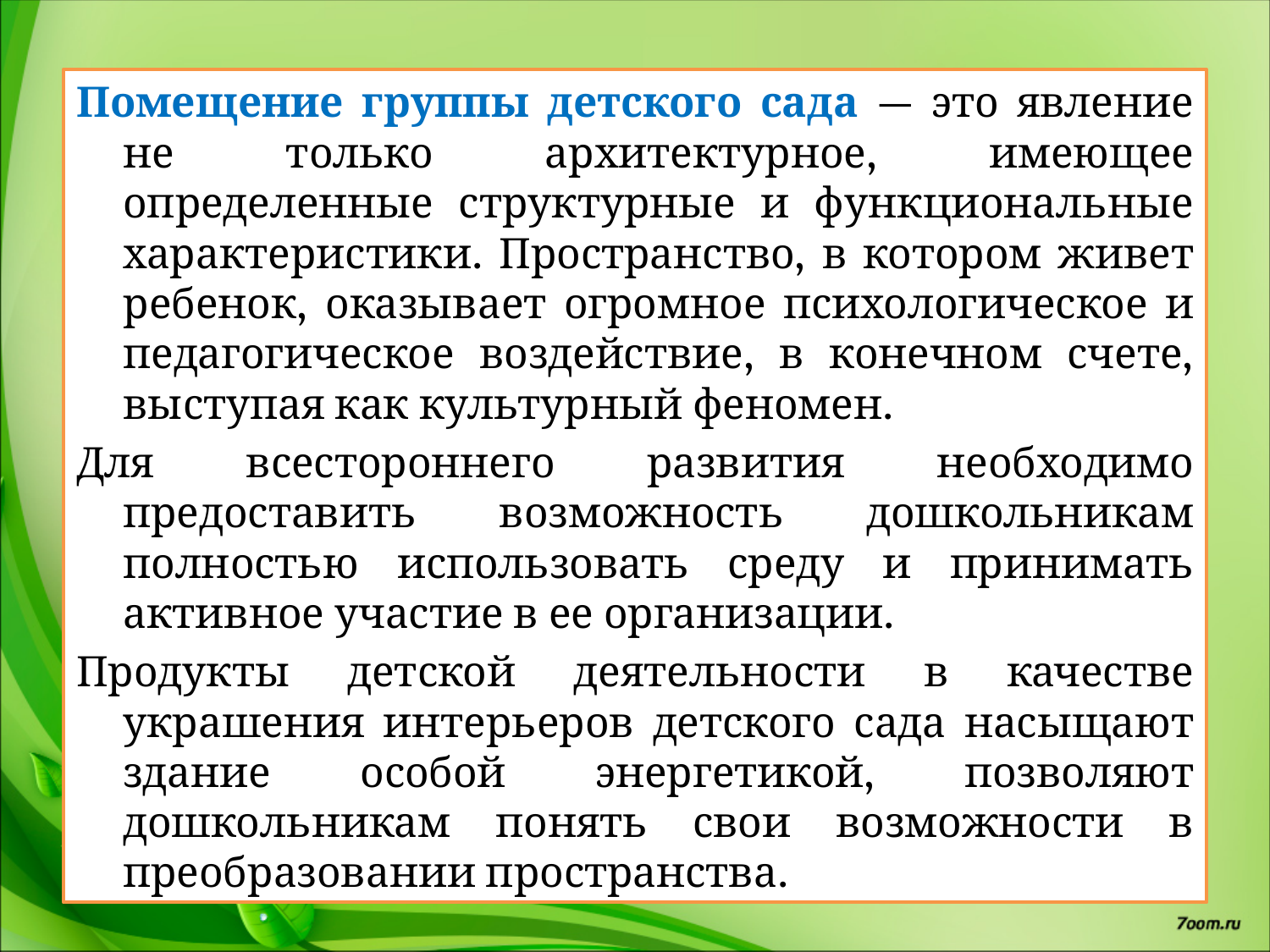

Помещение группы детского сада — это явление не только архитектурное, имеющее определенные структурные и функциональные характеристики. Пространство, в котором живет ребенок, оказывает огромное психологическое и педагогическое воздействие, в конечном счете, выступая как культурный феномен.
Для всестороннего развития необходимо предоставить возможность дошкольникам полностью использовать среду и принимать активное участие в ее организации.
Продукты детской деятельности в качестве украшения интерьеров детского сада насыщают здание особой энергетикой, позволяют дошкольникам понять свои возможности в преобразовании пространства.